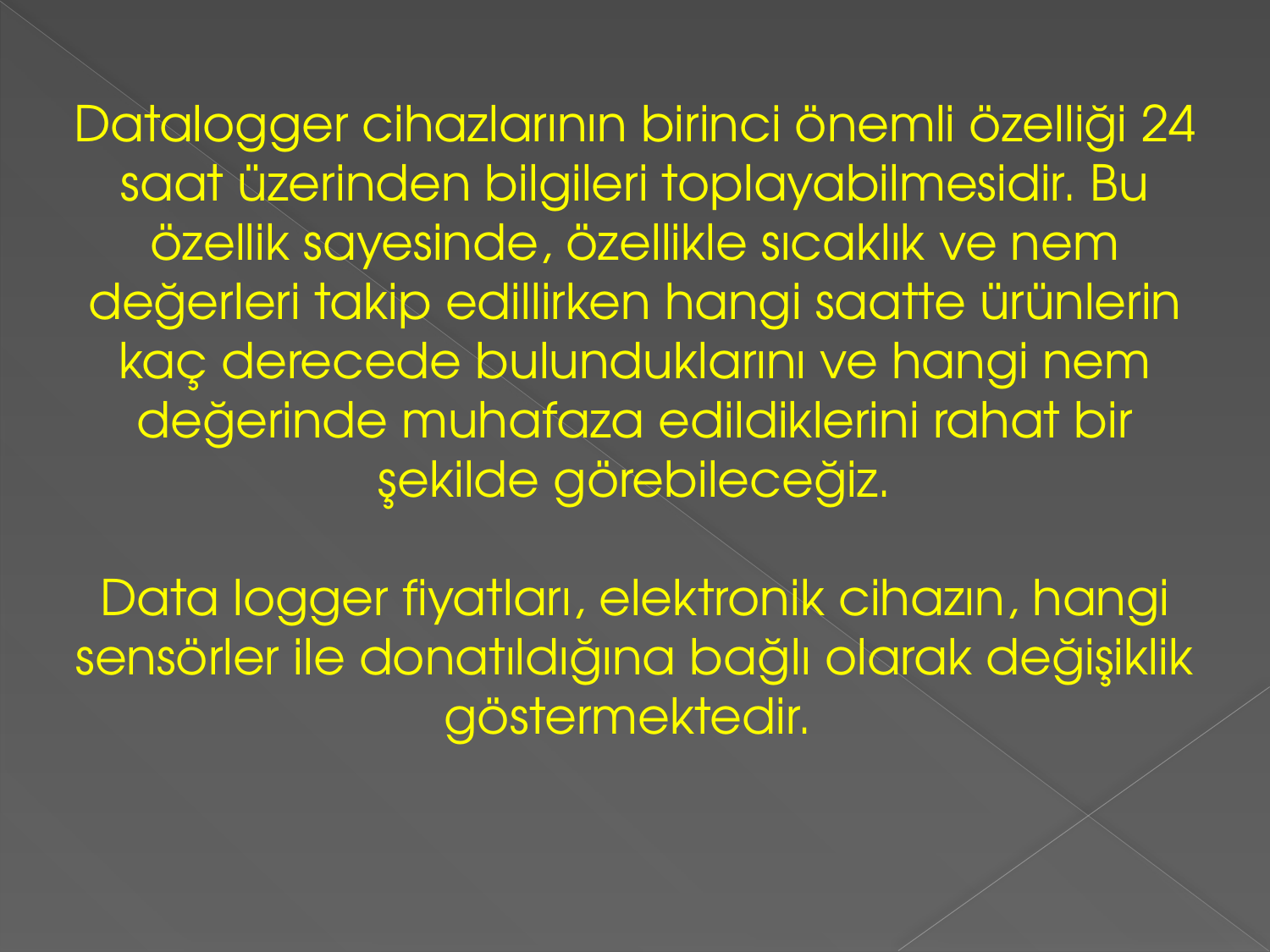

Datalogger cihazlarının birinci önemli özelliği 24 saat üzerinden bilgileri toplayabilmesidir. Bu özellik sayesinde, özellikle sıcaklık ve nem değerleri takip edillirken hangi saatte ürünlerin kaç derecede bulunduklarını ve hangi nem değerinde muhafaza edildiklerini rahat bir şekilde görebileceğiz.

Data logger fiyatları, elektronik cihazın, hangi sensörler ile donatıldığına bağlı olarak değişiklik göstermektedir.